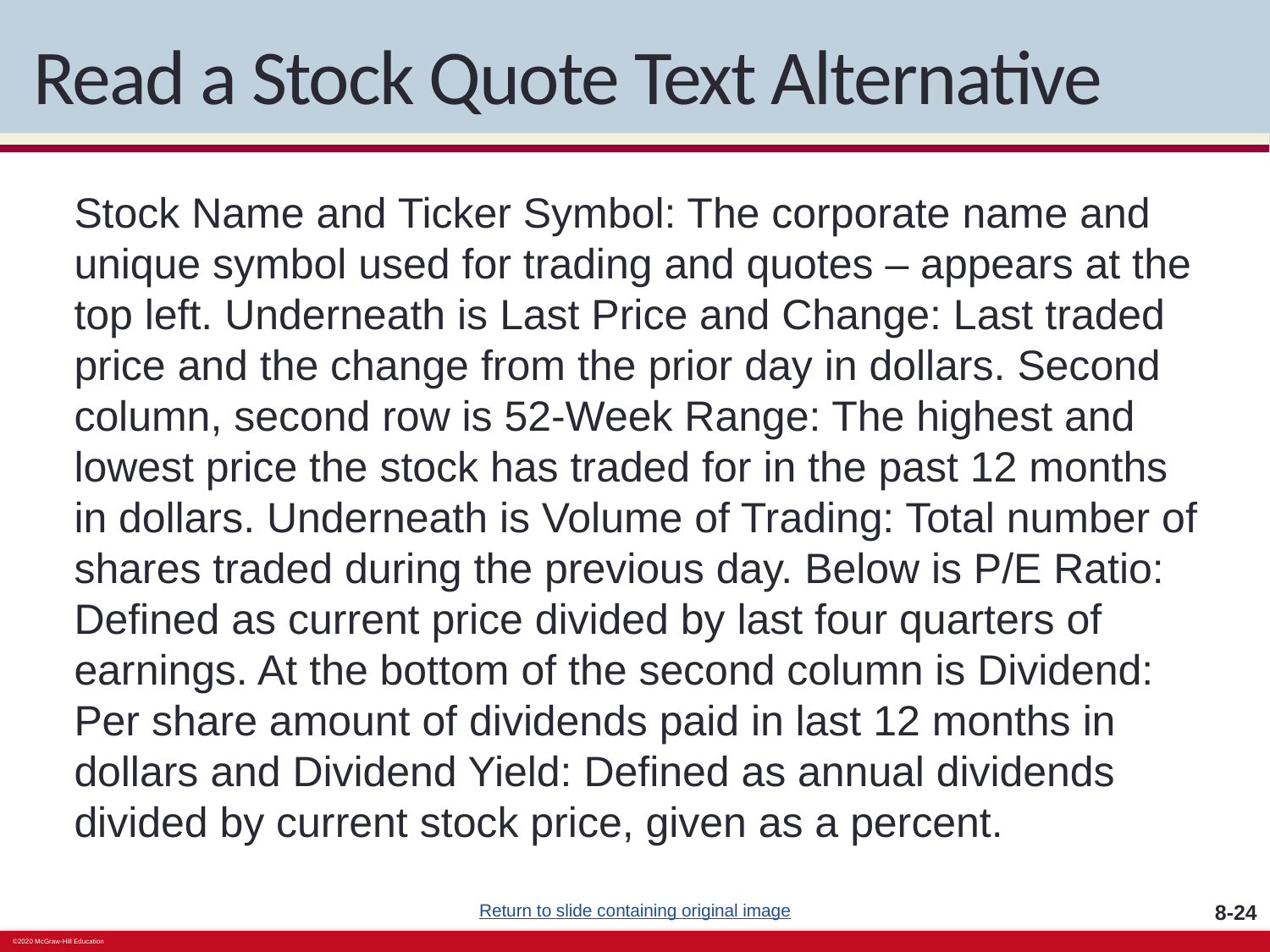

# Read a Stock Quote Text Alternative
Stock Name and Ticker Symbol: The corporate name and unique symbol used for trading and quotes – appears at the top left. Underneath is Last Price and Change: Last traded price and the change from the prior day in dollars. Second column, second row is 52-Week Range: The highest and lowest price the stock has traded for in the past 12 months in dollars. Underneath is Volume of Trading: Total number of shares traded during the previous day. Below is P/E Ratio: Defined as current price divided by last four quarters of earnings. At the bottom of the second column is Dividend: Per share amount of dividends paid in last 12 months in dollars and Dividend Yield: Defined as annual dividends divided by current stock price, given as a percent.
Return to slide containing original image